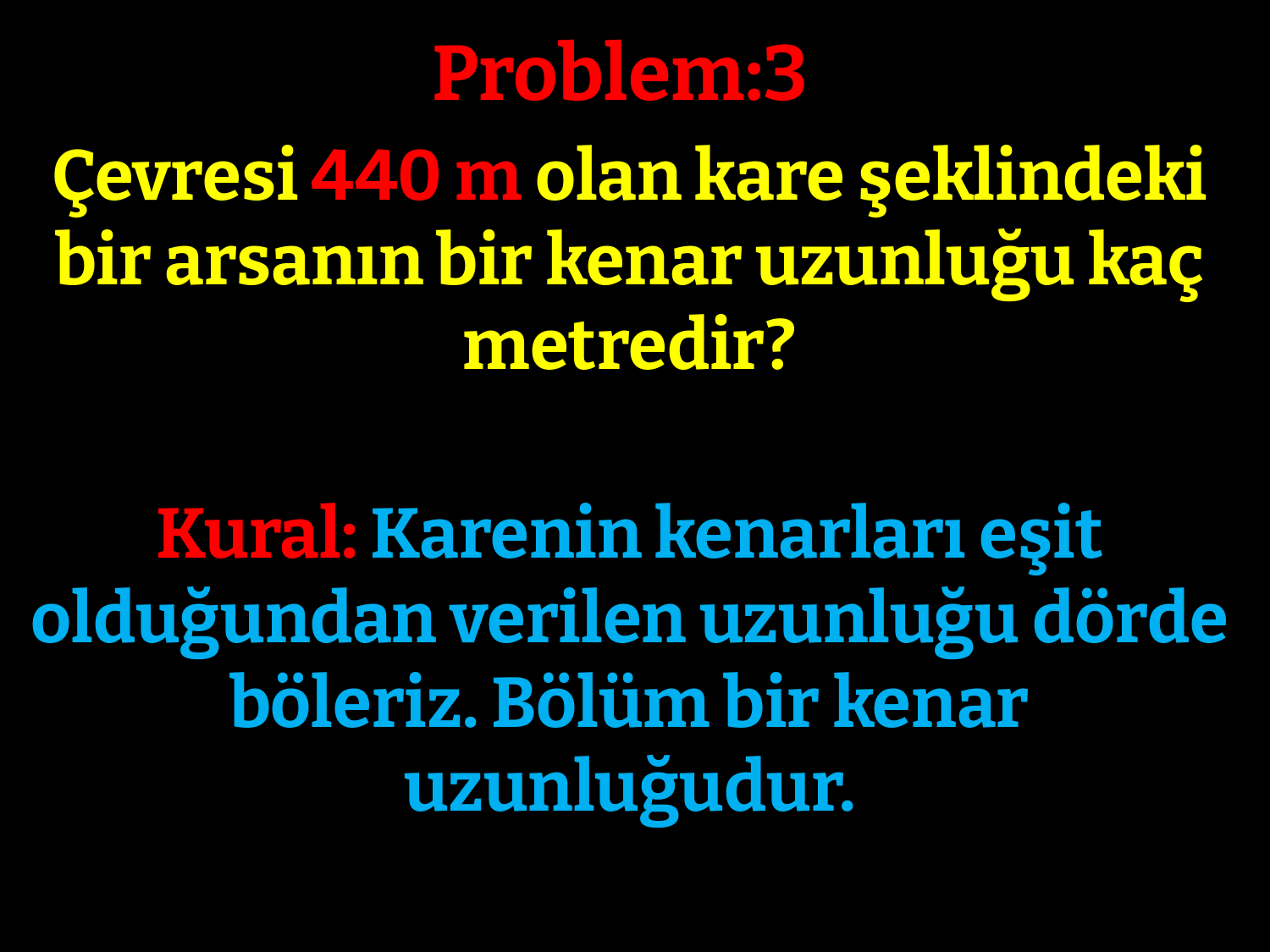

Problem:3
Çevresi 440 m olan kare şeklindeki bir arsanın bir kenar uzunluğu kaç metredir?
#
Kural: Karenin kenarları eşit olduğundan verilen uzunluğu dörde böleriz. Bölüm bir kenar uzunluğudur.